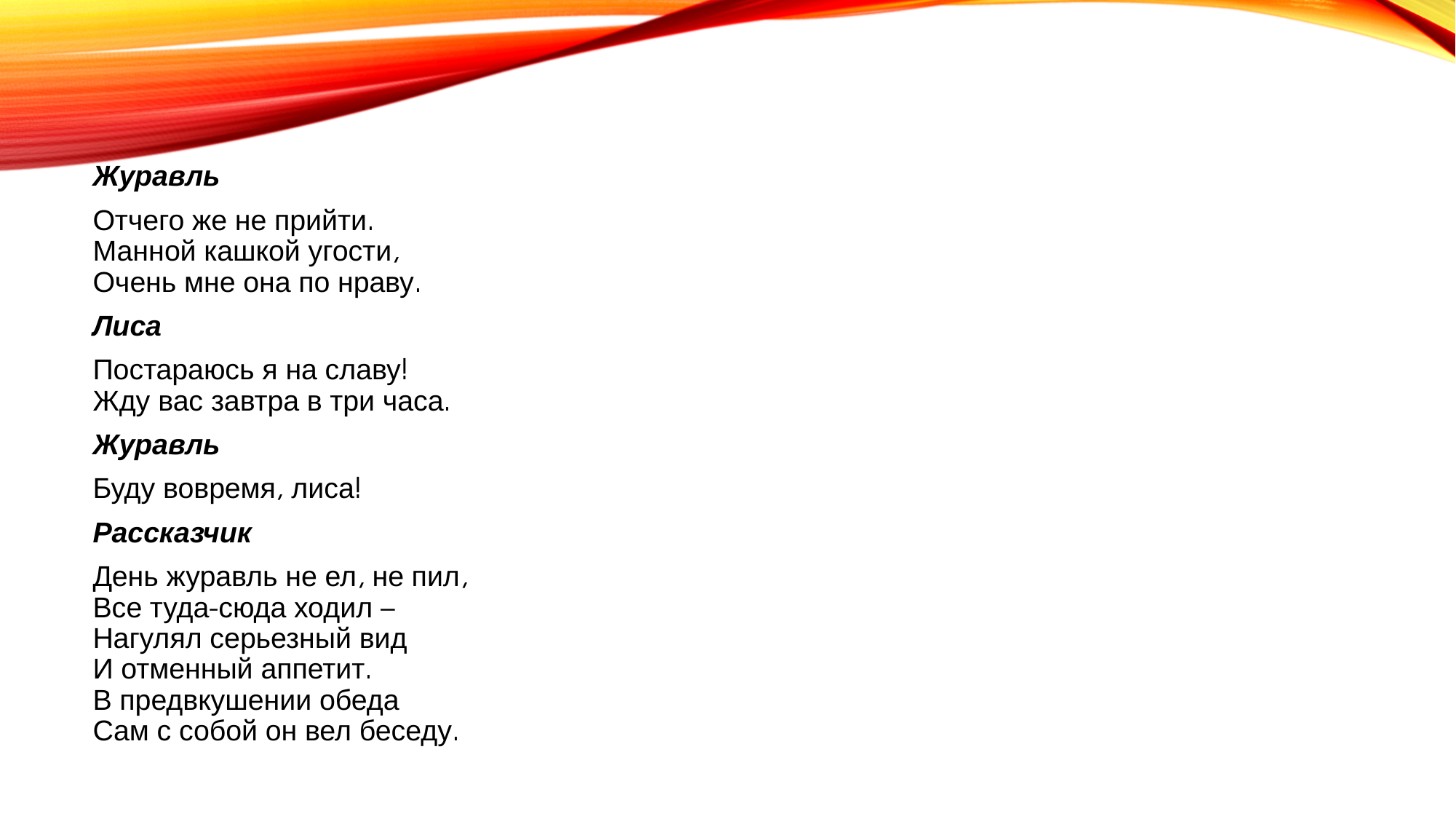

Журавль
Отчего же не прийти.
Манной кашкой угости,
Очень мне она по нраву.
Лиса
Постараюсь я на славу!
Жду вас завтра в три часа.
Журавль
Буду вовремя, лиса!
Рассказчик
День журавль не ел, не пил,
Все туда-сюда ходил –
Нагулял серьезный вид
И отменный аппетит.
В предвкушении обеда
Сам с собой он вел беседу.